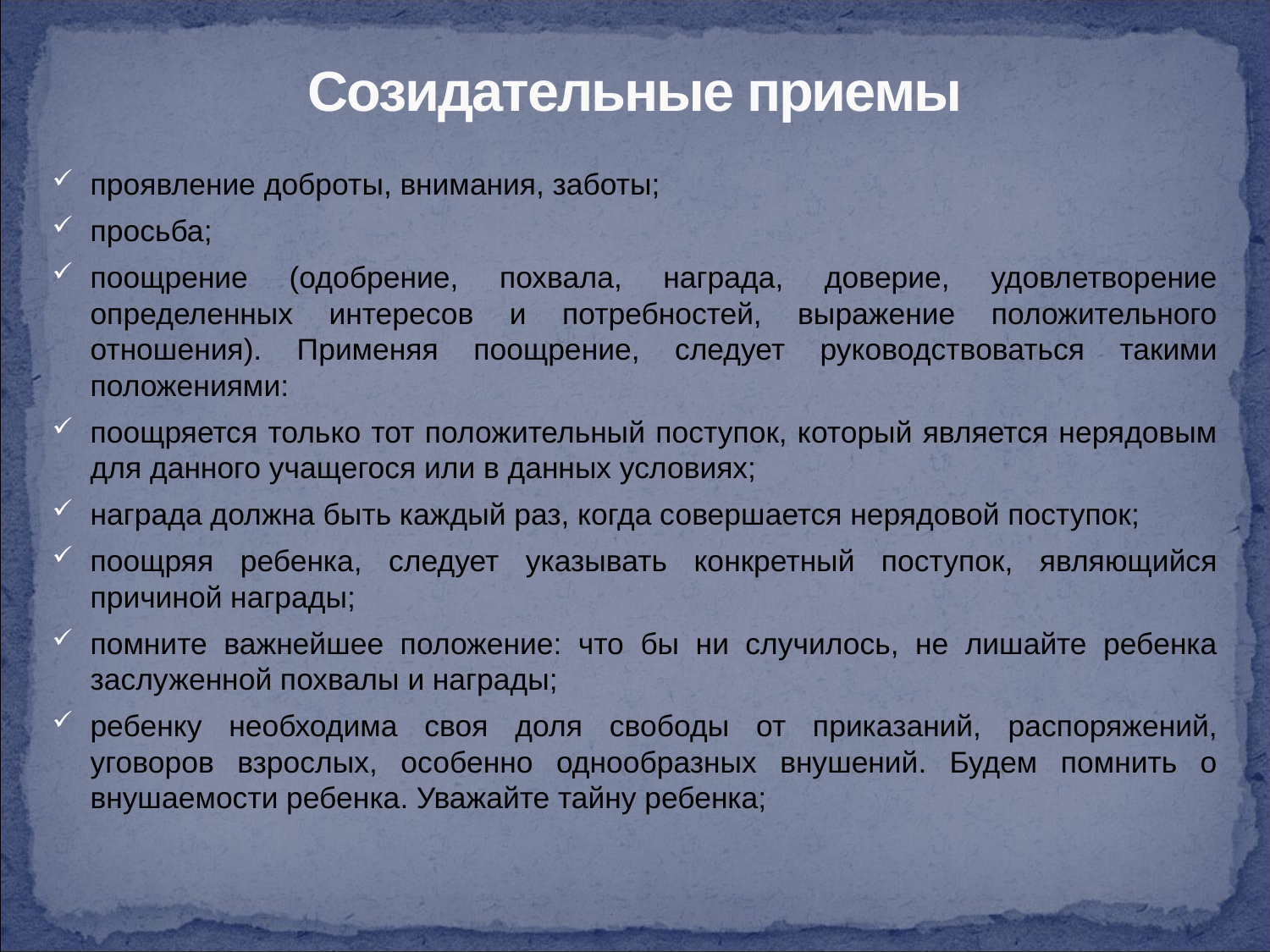

# Созидательные приемы
проявление доброты, внимания, заботы;
просьба;
поощрение (одобрение, похвала, награда, доверие, удовлетворение определенных интересов и потребностей, выражение положительного отношения). Применяя поощрение, следует руководствоваться такими положениями:
поощряется только тот положительный поступок, который является нерядовым для данного учащегося или в данных условиях;
награда должна быть каждый раз, когда совершается нерядовой поступок;
поощряя ребенка, следует указывать конкретный поступок, являющийся причиной награды;
помните важнейшее положение: что бы ни случилось, не лишайте ребенка заслуженной похвалы и награды;
ребенку необходима своя доля свободы от приказаний, распоряжений, уговоров взрослых, особенно однообразных внушений. Будем помнить о внушаемости ребенка. Уважайте тайну ребенка;